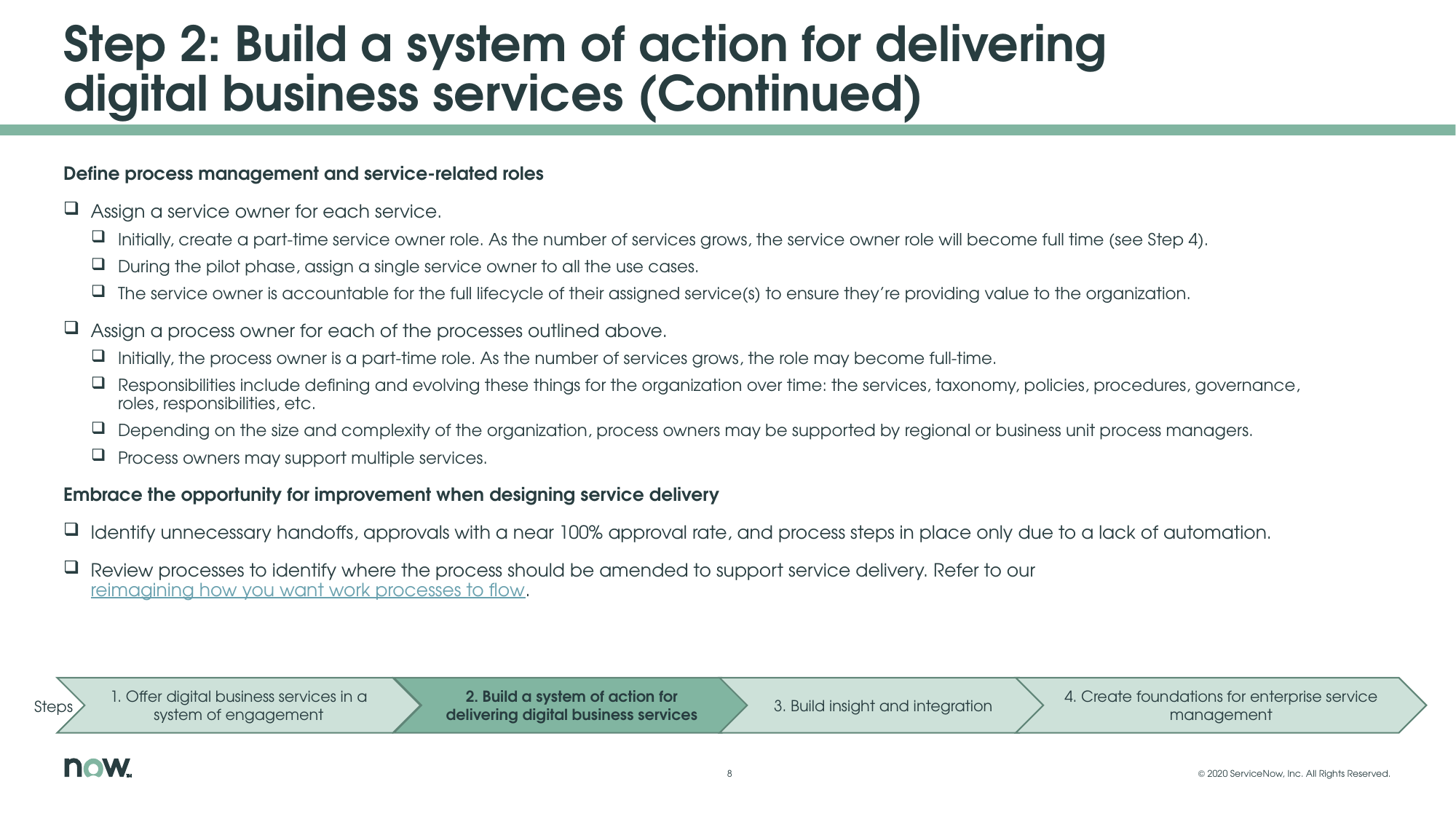

# Step 2: Build a system of action for delivering digital business services (Continued)

Define process management and service-related roles
Assign a service owner for each service.
Initially, create a part-time service owner role. As the number of services grows, the service owner role will become full time (see Step 4).
During the pilot phase, assign a single service owner to all the use cases.
The service owner is accountable for the full lifecycle of their assigned service(s) to ensure they’re providing value to the organization.
Assign a process owner for each of the processes outlined above.
Initially, the process owner is a part-time role. As the number of services grows, the role may become full-time.
Responsibilities include defining and evolving these things for the organization over time: the services, taxonomy, policies, procedures, governance, roles, responsibilities, etc.
Depending on the size and complexity of the organization, process owners may be supported by regional or business unit process managers.
Process owners may support multiple services.
Embrace the opportunity for improvement when designing service delivery
Identify unnecessary handoffs, approvals with a near 100% approval rate, and process steps in place only due to a lack of automation.
Review processes to identify where the process should be amended to support service delivery. Refer to our  reimagining how you want work processes to flow.

1. Offer digital business services in a system of engagement
2. Build a system of action for delivering digital business services
3. Build insight and integration
4. Create foundations for enterprise service management
Steps